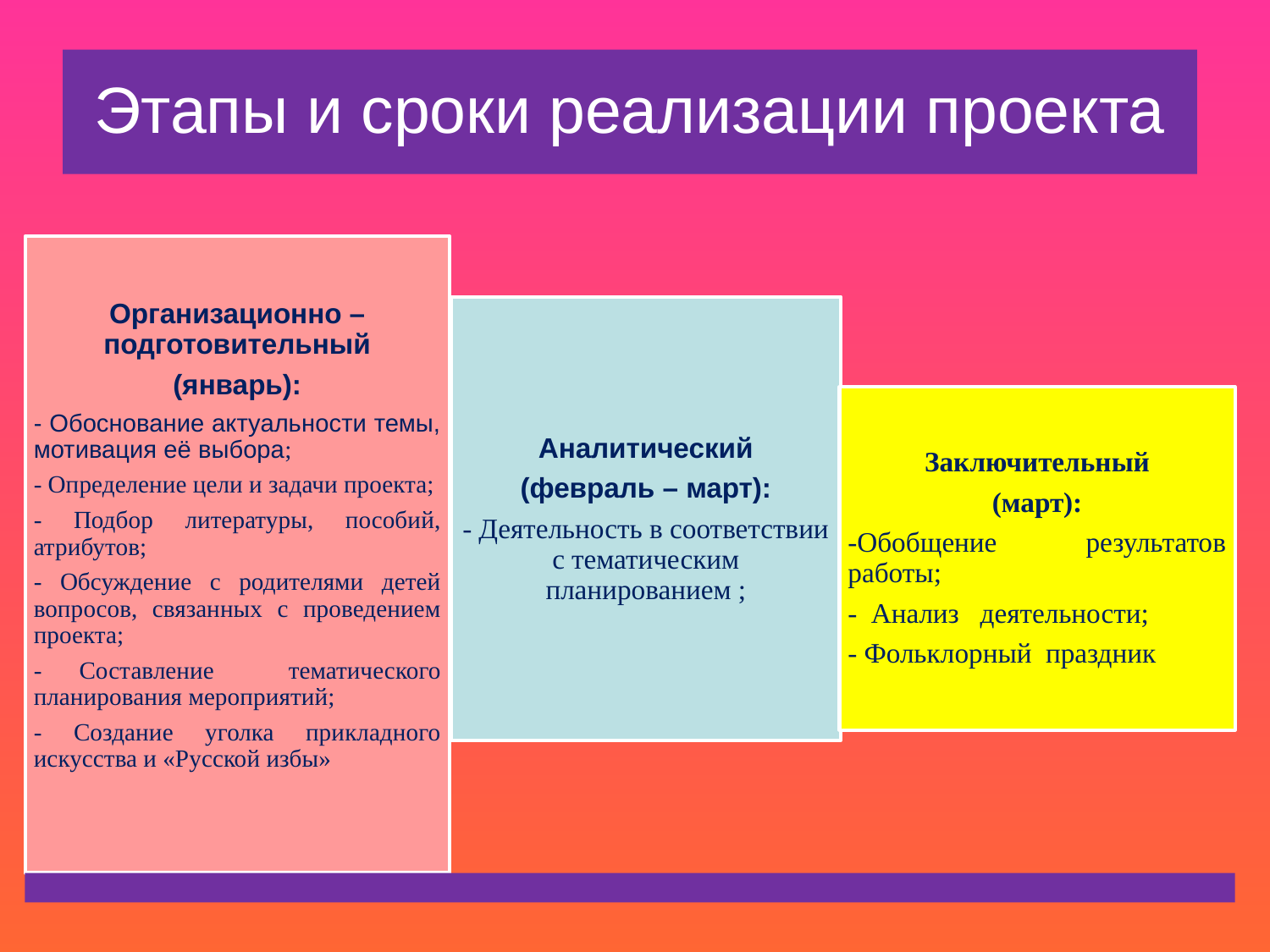

Этапы и сроки реализации проекта
Организационно – подготовительный
(январь):
- Обоснование актуальности темы, мотивация её выбора;
- Определение цели и задачи проекта;
- Подбор литературы, пособий, атрибутов;
- Обсуждение с родителями детей вопросов, связанных с проведением проекта;
- Составление  тематического планирования мероприятий;
- Создание уголка прикладного искусства и «Русской избы»

Аналитический
(февраль – март):
- Деятельность в соответствии с тематическим планированием ;

Заключительный
(март):
-Обобщение результатов работы;
-  Анализ   деятельности;
- Фольклорный  праздник